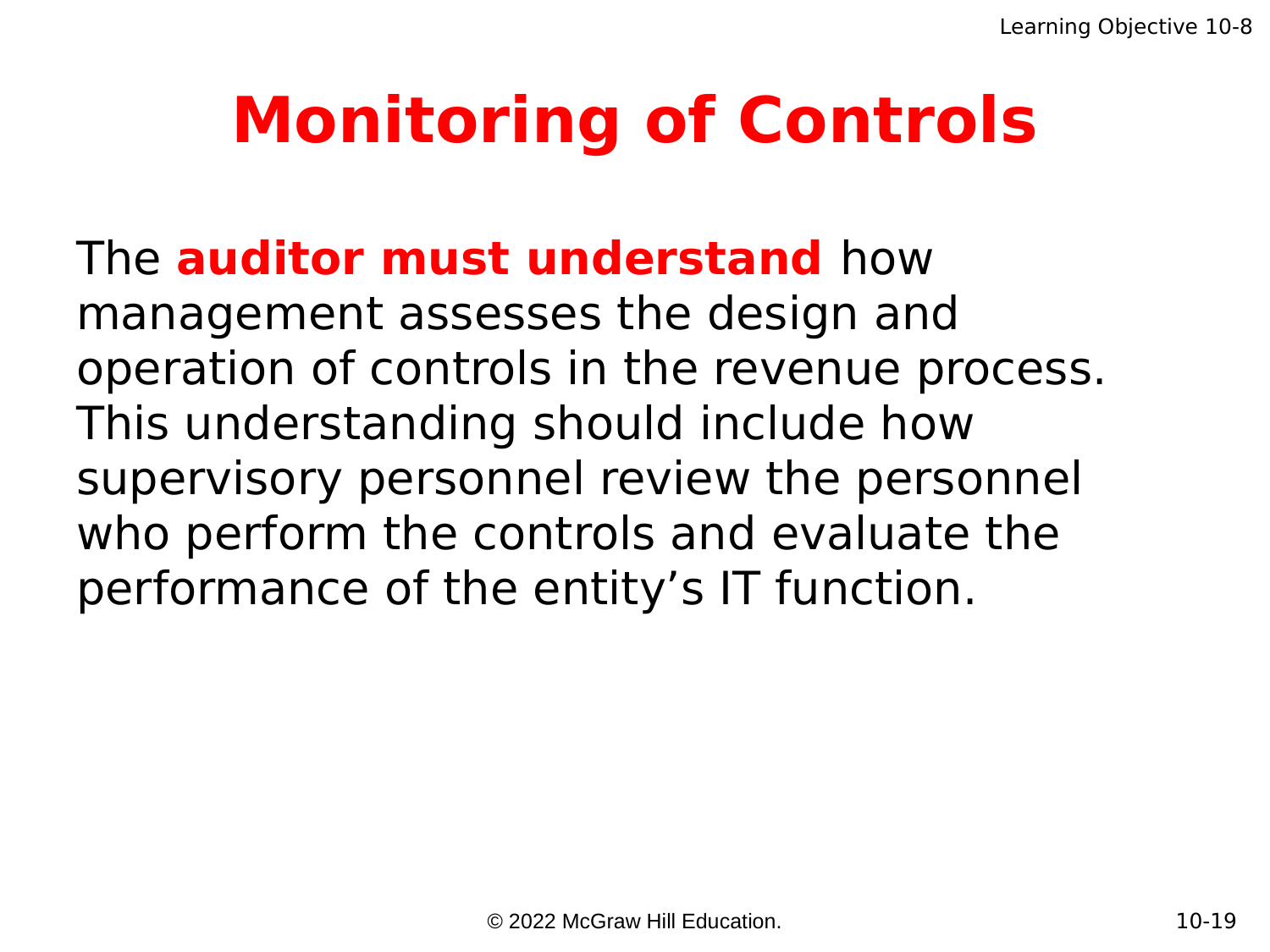

Learning Objective 10-8
# Monitoring of Controls
The auditor must understand how management assesses the design and operation of controls in the revenue process. This understanding should include how supervisory personnel review the personnel who perform the controls and evaluate the performance of the entity’s IT function.